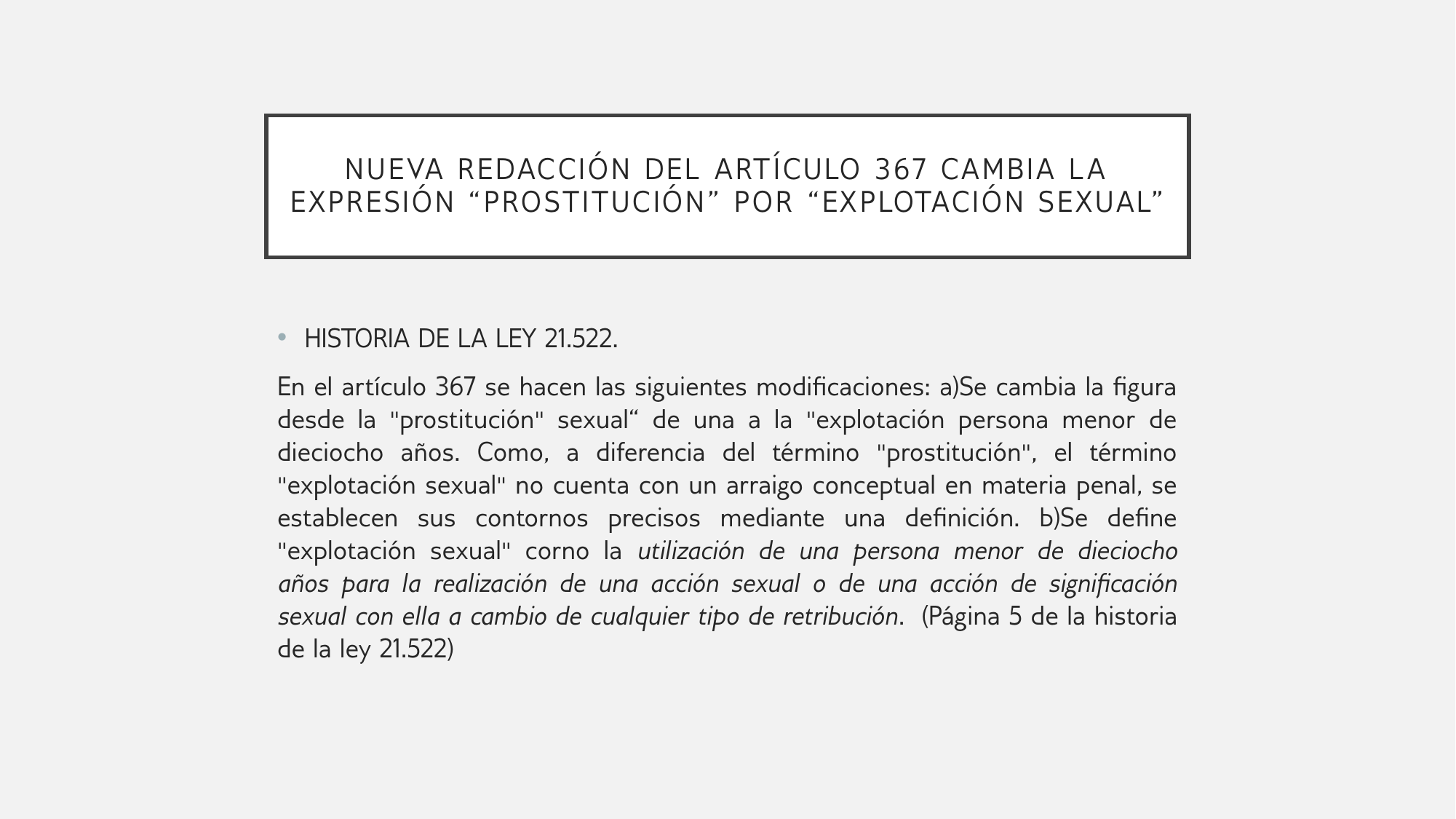

# Nueva redacción del artículo 367 cambia la expresión “prostitución” por “explotación sexual”
HISTORIA DE LA LEY 21.522.
En el artículo 367 se hacen las siguientes modificaciones: a)Se cambia la figura desde la "prostitución" sexual“ de una a la "explotación persona menor de dieciocho años. Como, a diferencia del término "prostitución", el término "explotación sexual" no cuenta con un arraigo conceptual en materia penal, se establecen sus contornos precisos mediante una definición. b)Se define "explotación sexual" corno la utilización de una persona menor de dieciocho años para la realización de una acción sexual o de una acción de significación sexual con ella a cambio de cualquier tipo de retribución.  (Página 5 de la historia de la ley 21.522)